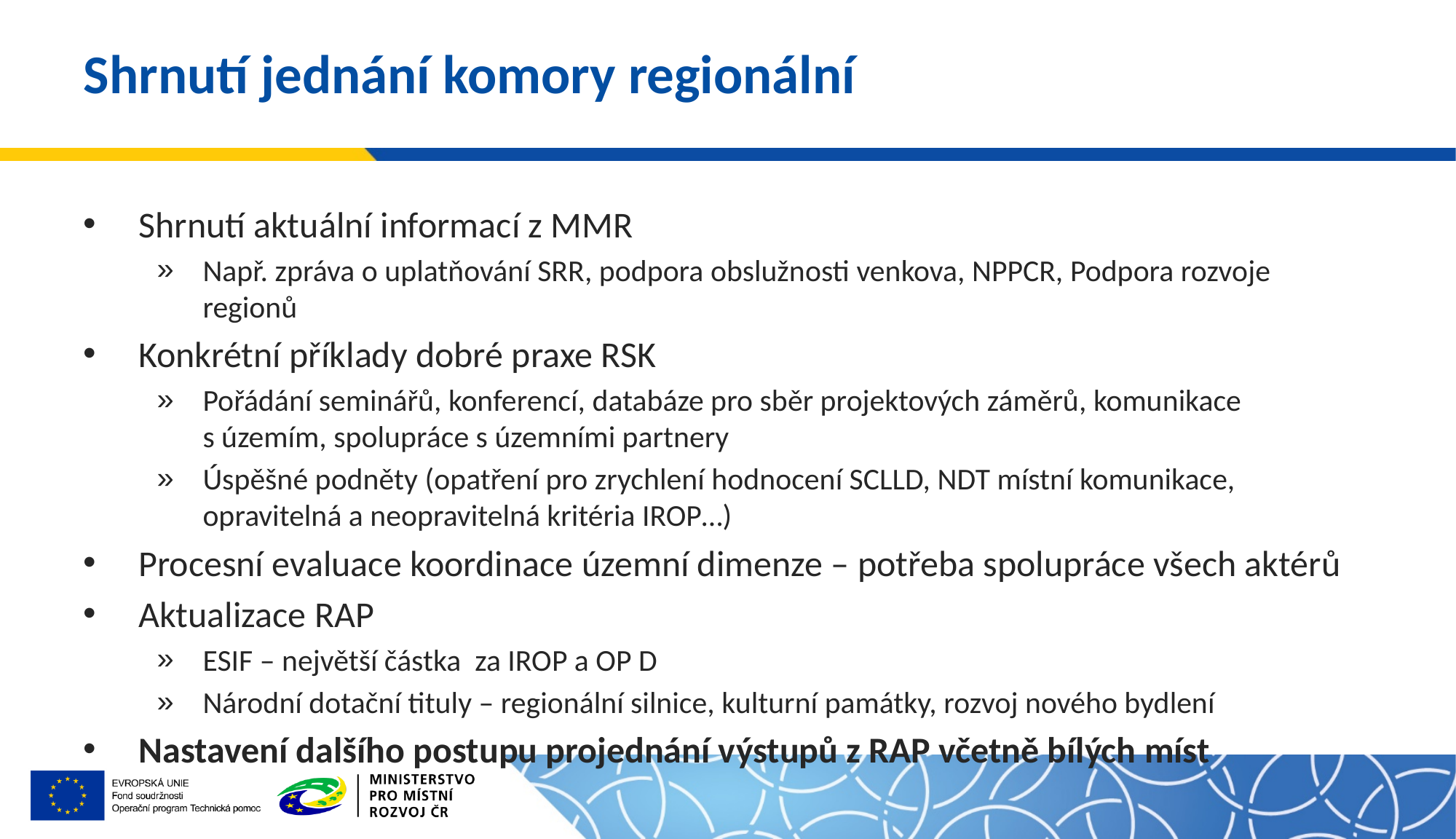

# Shrnutí jednání komory regionální
Shrnutí aktuální informací z MMR
Např. zpráva o uplatňování SRR, podpora obslužnosti venkova, NPPCR, Podpora rozvoje regionů
Konkrétní příklady dobré praxe RSK
Pořádání seminářů, konferencí, databáze pro sběr projektových záměrů, komunikace
s územím, spolupráce s územními partnery
Úspěšné podněty (opatření pro zrychlení hodnocení SCLLD, NDT místní komunikace, opravitelná a neopravitelná kritéria IROP…)
Procesní evaluace koordinace územní dimenze – potřeba spolupráce všech aktérů
Aktualizace RAP
ESIF – největší částka  za IROP a OP D
Národní dotační tituly – regionální silnice, kulturní památky, rozvoj nového bydlení
Nastavení dalšího postupu projednání výstupů z RAP včetně bílých míst